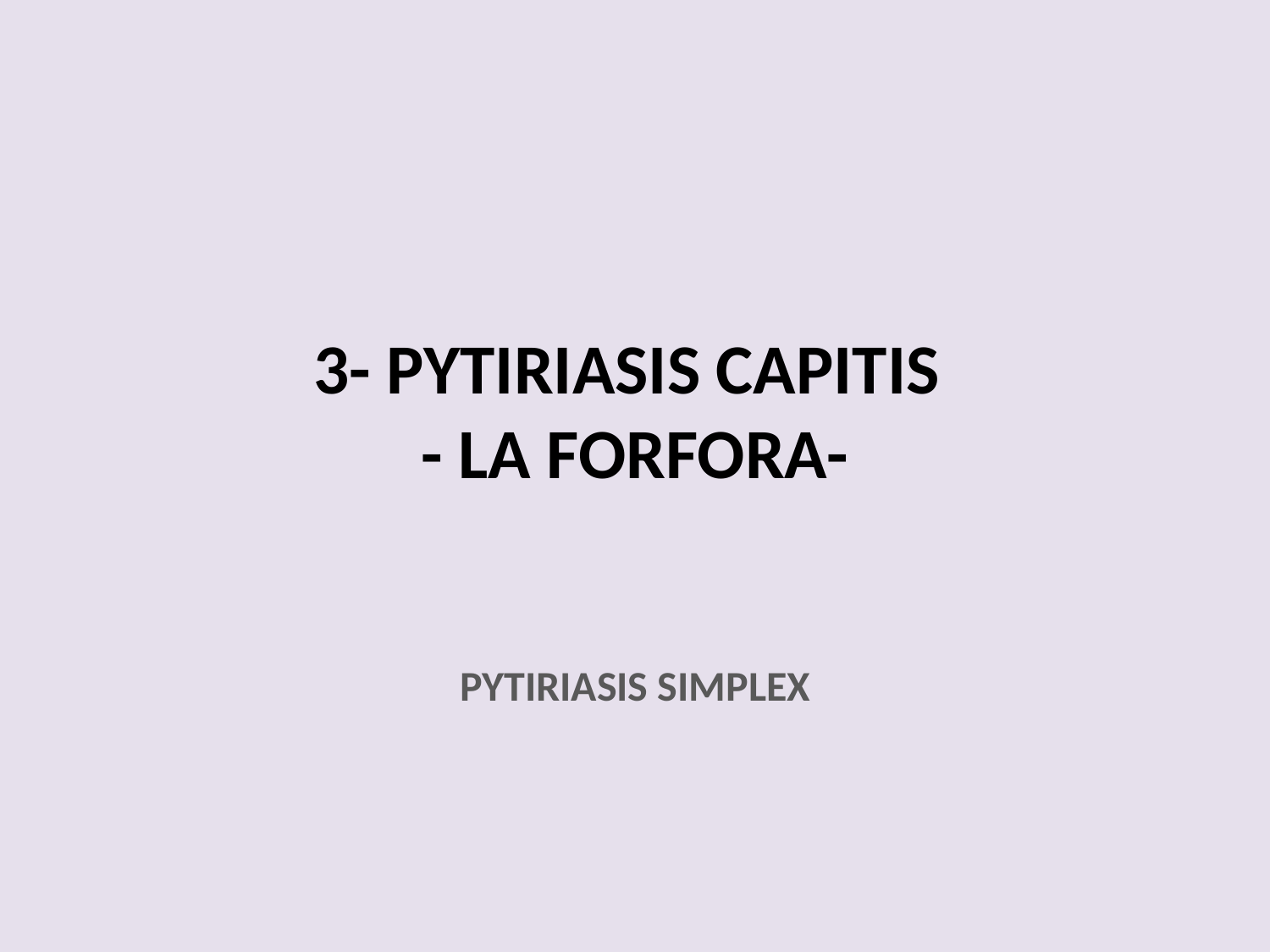

3- PYTIRIASIS CAPITIS
- la forfora-
PYTIRIASIS SIMPLEX